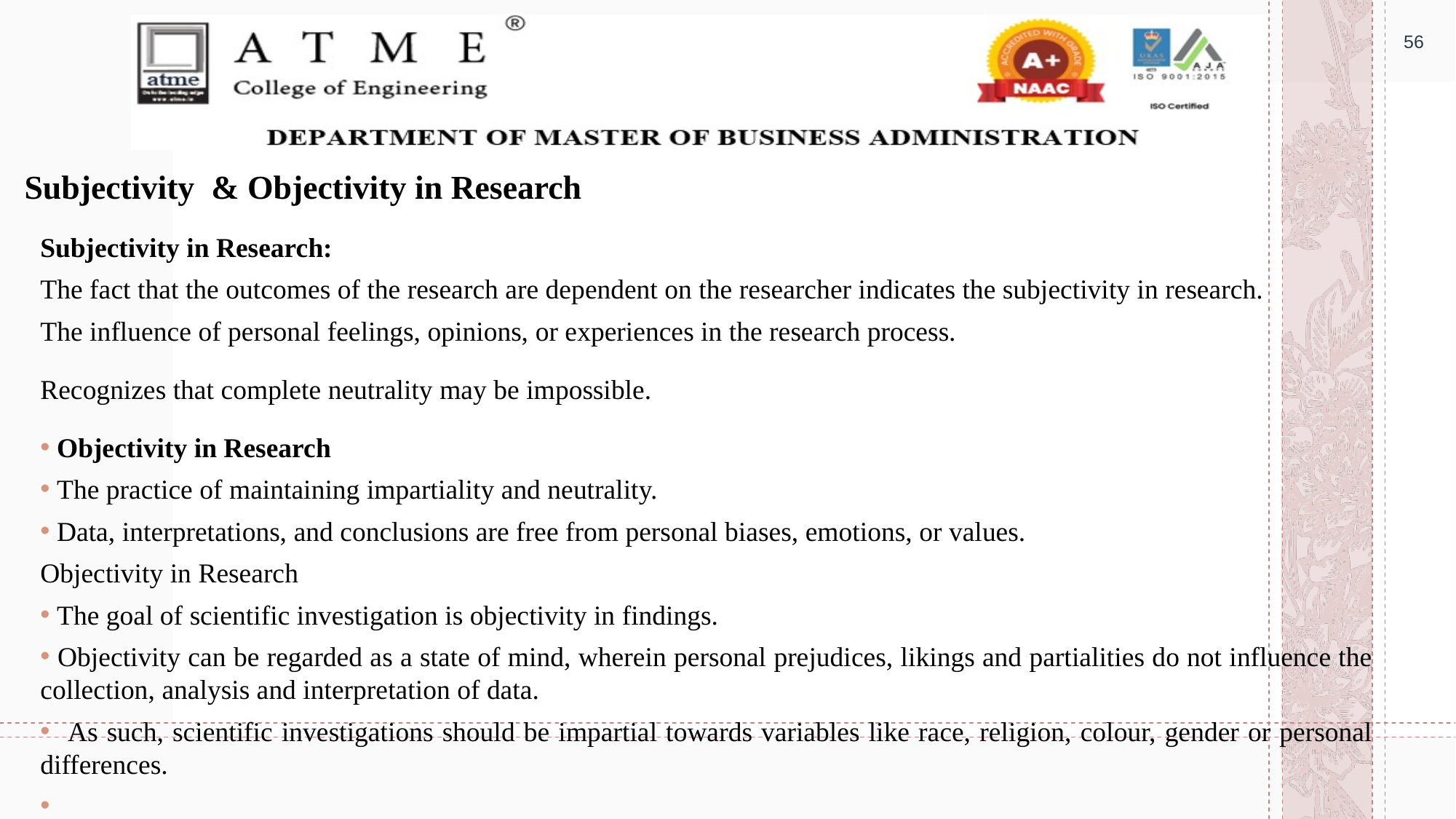

56
# Subjectivity  & Objectivity in Research
Subjectivity in Research:
The fact that the outcomes of the research are dependent on the researcher indicates the subjectivity in research.
The influence of personal feelings, opinions, or experiences in the research process.
Recognizes that complete neutrality may be impossible.
 Objectivity in Research
 The practice of maintaining impartiality and neutrality.
 Data, interpretations, and conclusions are free from personal biases, emotions, or values.
Objectivity in Research
 The goal of scientific investigation is objectivity in findings.
 Objectivity can be regarded as a state of mind, wherein personal prejudices, likings and partialities do not influence the collection, analysis and interpretation of data.
  As such, scientific investigations should be impartial towards variables like race, religion, colour, gender or personal differences.